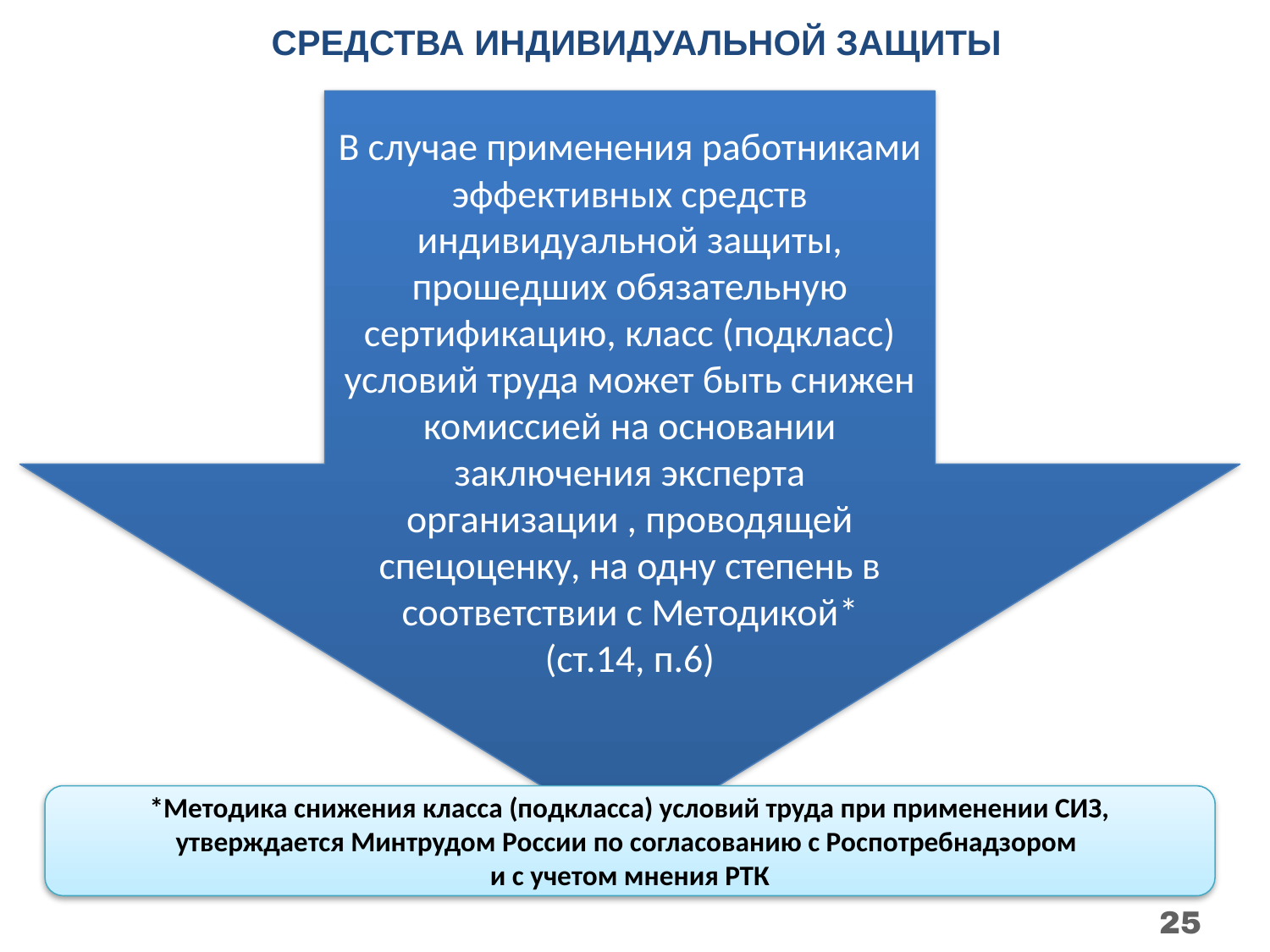

# СРЕДСТВА ИНДИВИДУАЛЬНОЙ ЗАЩИТЫ

В случае применения работниками эффективных средств индивидуальной защиты, прошедших обязательную сертификацию, класс (подкласс) условий труда может быть снижен комиссией на основании заключения эксперта организации , проводящей спецоценку, на одну степень в соответствии с Методикой*
(ст.14, п.6)
*Методика снижения класса (подкласса) условий труда при применении СИЗ, утверждается Минтрудом России по согласованию с Роспотребнадзором
и с учетом мнения РТК
25